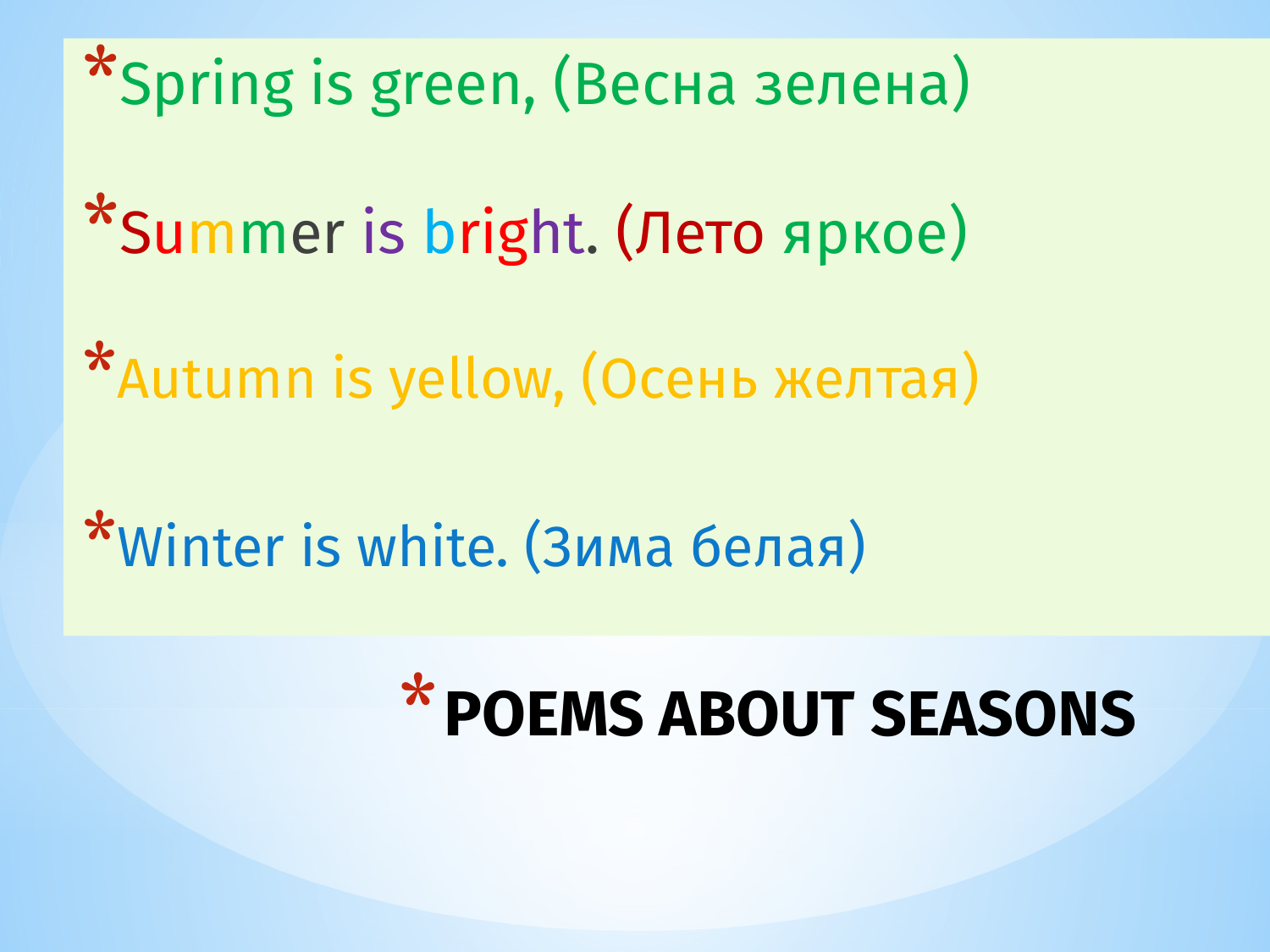

Spring is green, (Весна зелена)

Summer is bright. (Лето яркое)

Autumn is yellow, (Осень желтая)

Winter is white. (Зима белая)

# POEMS ABOUT SEASONS